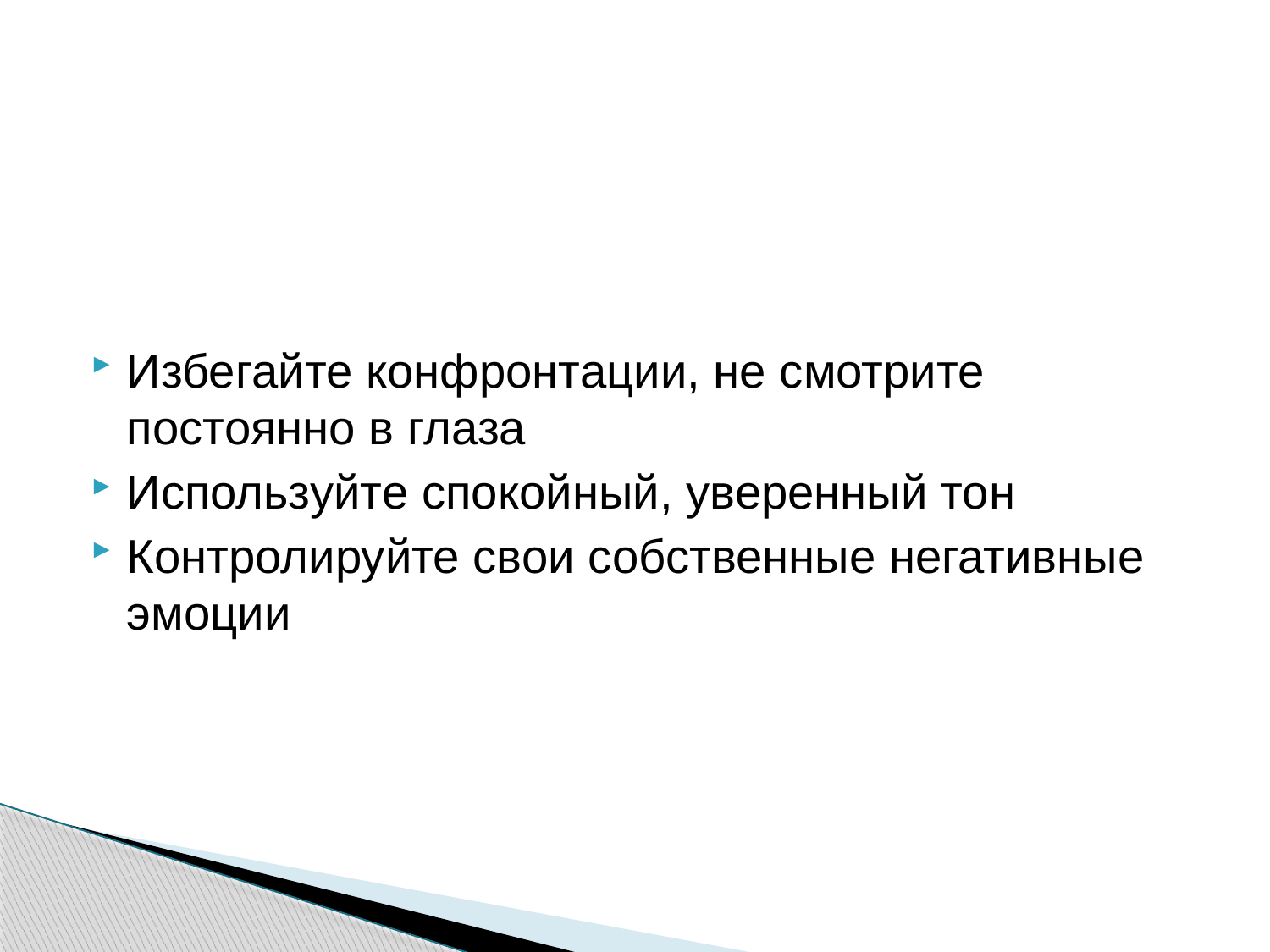

#

Избегайте конфронтации, не смотрите постоянно в глаза
Используйте спокойный, уверенный тон
Контролируйте свои собственные негативные эмоции